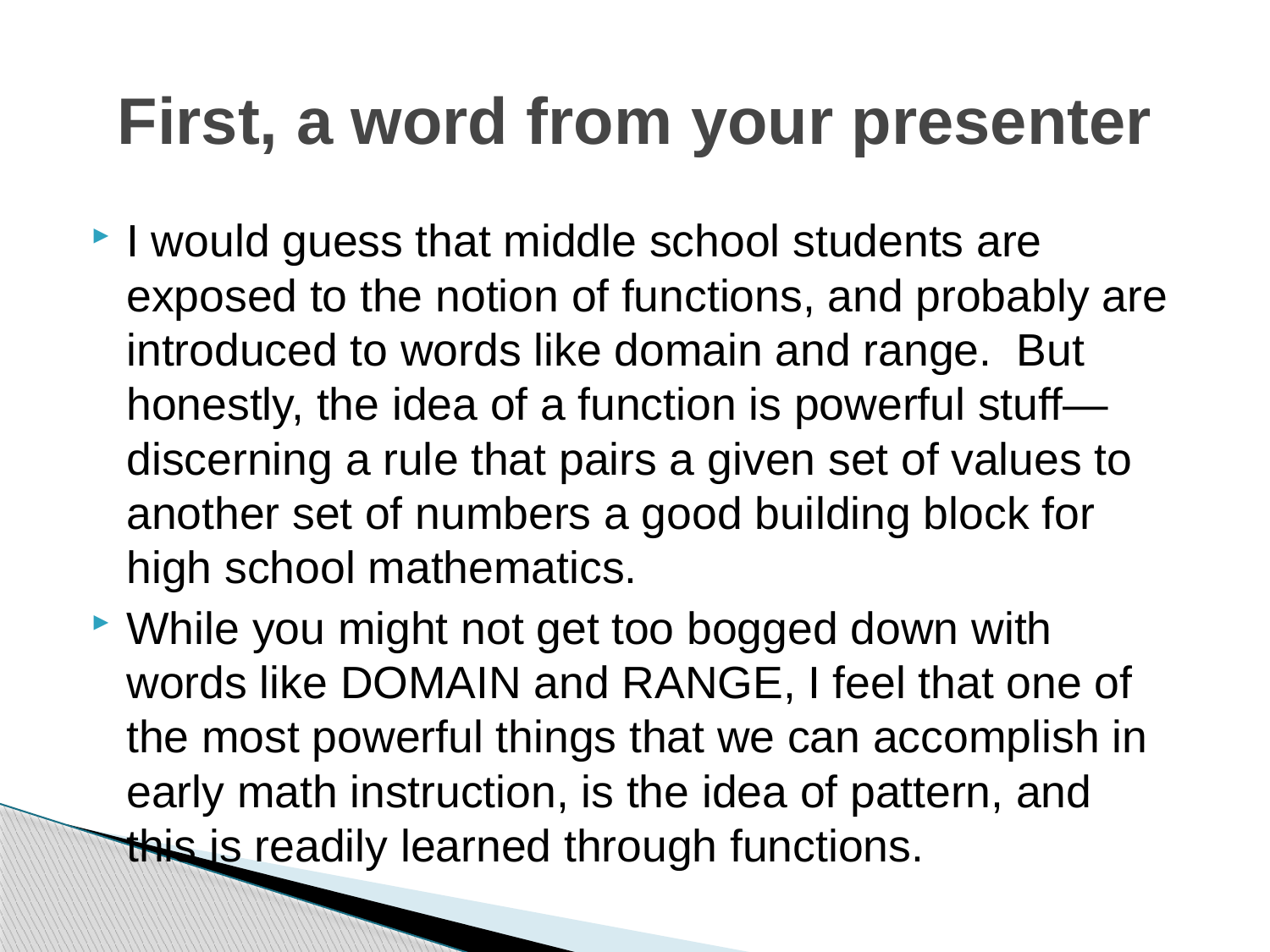

# First, a word from your presenter
I would guess that middle school students are exposed to the notion of functions, and probably are introduced to words like domain and range.  But honestly, the idea of a function is powerful stuff—discerning a rule that pairs a given set of values to another set of numbers a good building block for high school mathematics.
While you might not get too bogged down with words like DOMAIN and RANGE, I feel that one of the most powerful things that we can accomplish in early math instruction, is the idea of pattern, and this is readily learned through functions.